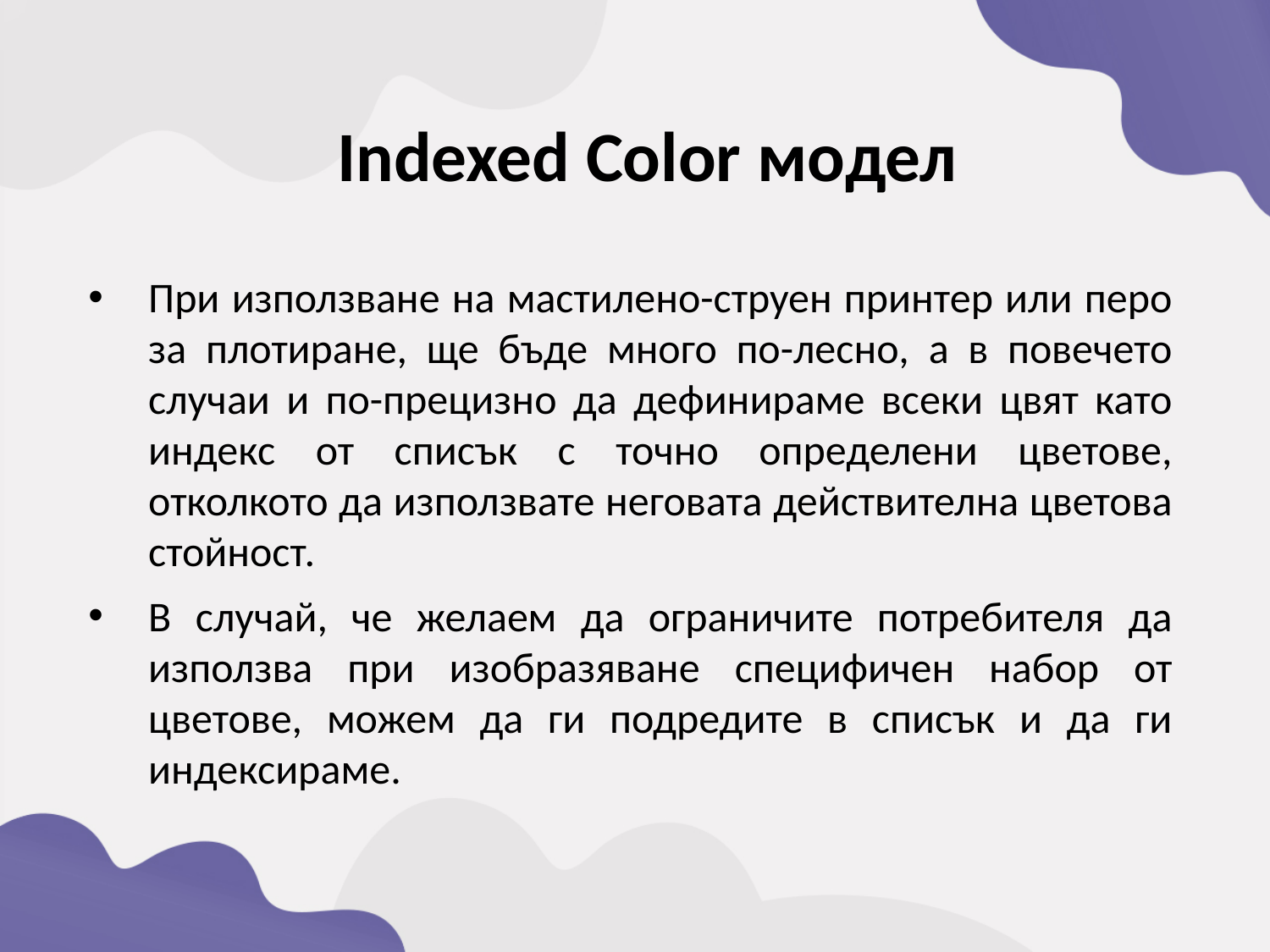

Indexed Color модел

При използване на мастилено-струен принтер или перо за плотиране, ще бъде много по-лесно, а в повечето случаи и по-прецизно да дефинираме всеки цвят като индекс от списък с точно определени цветове, отколкото да използвате неговата действителна цветова стойност.
В случай, че желаем да ограничите потребителя да използва при изобразяване специфичен набор от цветове, можем да ги подредите в списък и да ги индексираме.